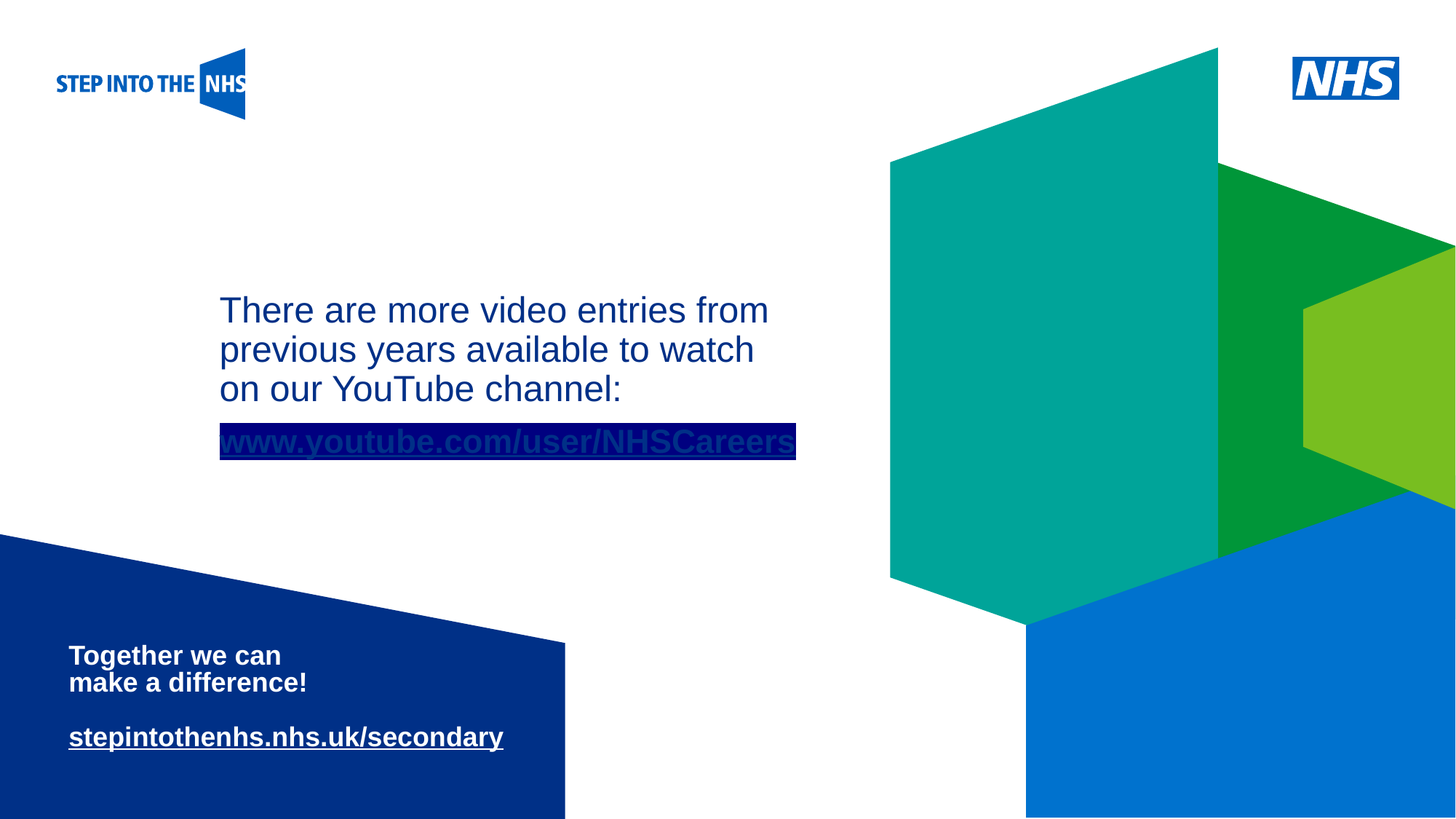

There are more video entries from
previous years available to watch
on our YouTube channel:
www.youtube.com/user/NHSCareers